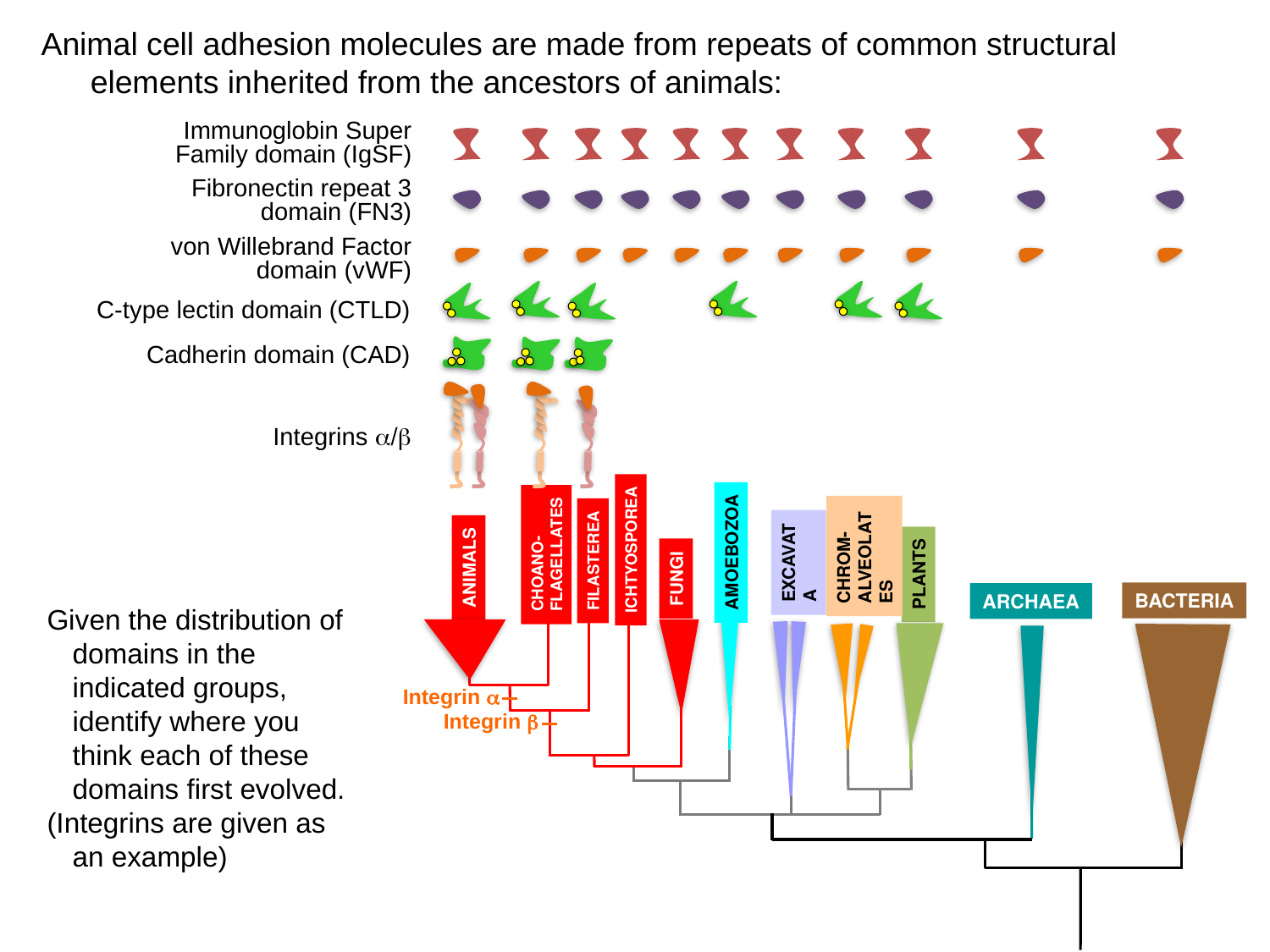

Animal cell adhesion molecules are made from repeats of common structural elements inherited from the ancestors of animals:
Immunoglobin Super Family domain (IgSF)

Fibronectin repeat 3 domain (FN3)

von Willebrand Factor domain (vWF)

C-type lectin domain (CTLD)

Cadherin domain (CAD)

Integrins α/β

Chrom-
alveolates
choano-
flagellates
Amoebozoa
ichtyosporea
Excavata
filasterea
Animals
Plants
Fungi
BACTERIA
ARCHAEA
Given the distribution of domains in the indicated groups, identify where you think each of these domains first evolved.
(Integrins are given as an example)

Integrin α

Integrin β